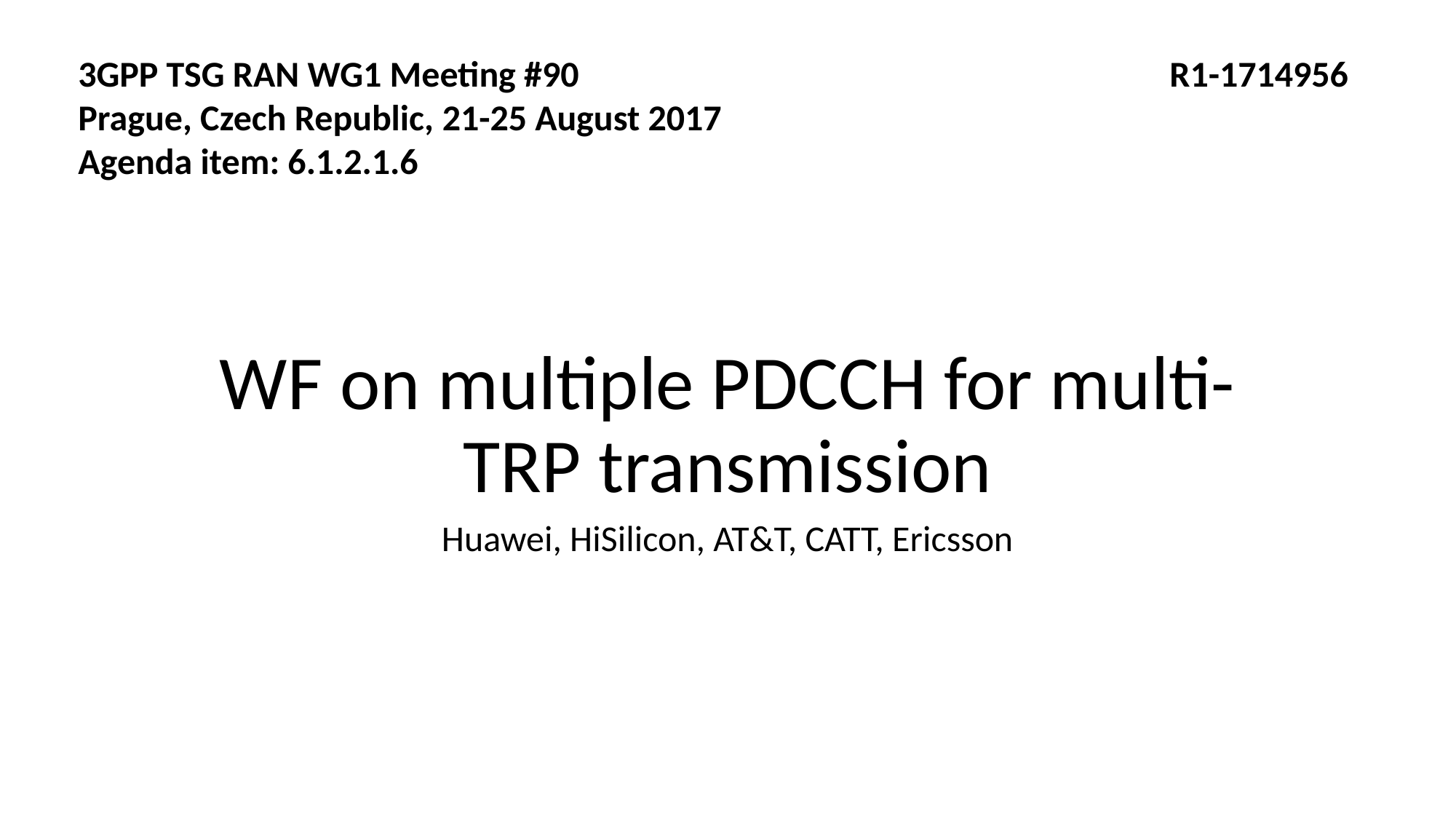

3GPP TSG RAN WG1 Meeting #90						R1-1714956
Prague, Czech Republic, 21-25 August 2017
Agenda item: 6.1.2.1.6
# WF on multiple PDCCH for multi-TRP transmission
Huawei, HiSilicon, AT&T, CATT, Ericsson